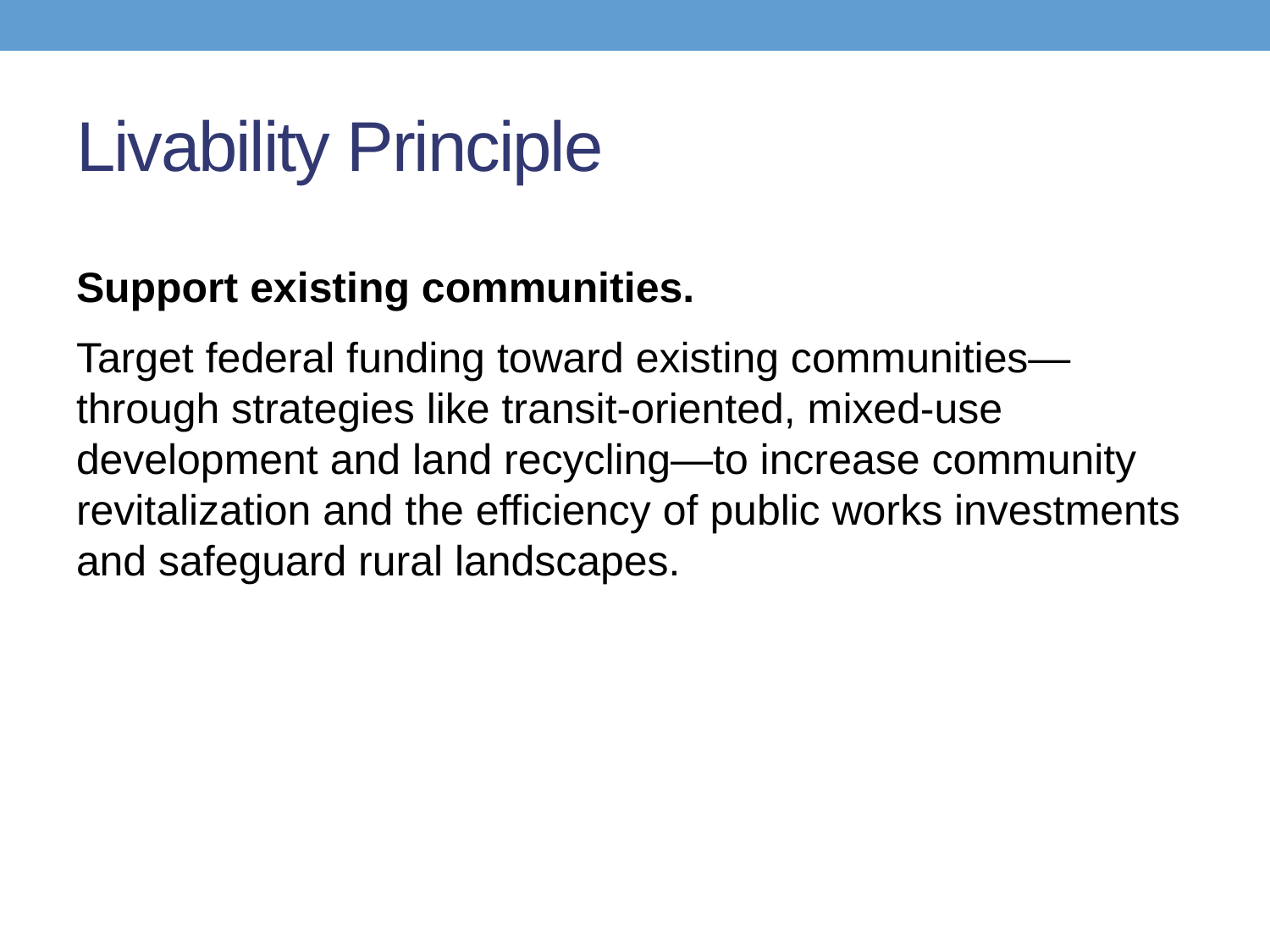

# Livability Principle
Support existing communities.
Target federal funding toward existing communities—through strategies like transit-oriented, mixed-use development and land recycling—to increase community revitalization and the efficiency of public works investments and safeguard rural landscapes.